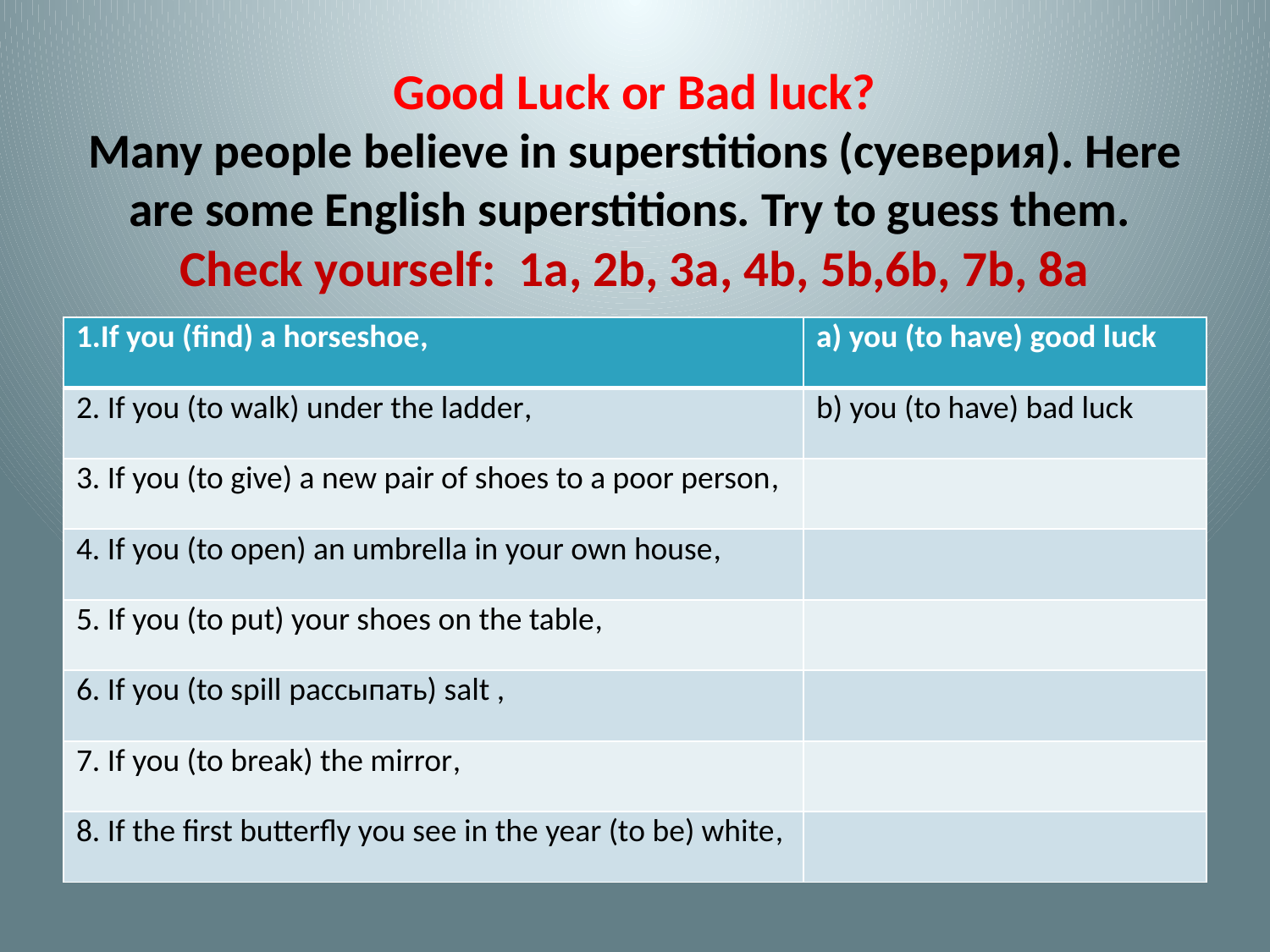

# Good Luck or Bad luck? Many people believe in superstitions (суеверия). Here are some English superstitions. Try to guess them. Check yourself:  1a, 2b, 3a, 4b, 5b,6b, 7b, 8a
| 1.If you (find) a horseshoe, | a) you (to have) good luck |
| --- | --- |
| 2. If you (to walk) under the ladder, | b) you (to have) bad luck |
| 3. If you (to give) a new pair of shoes to a poor person, |  |
| 4. If you (to open) an umbrella in your own house, |  |
| 5. If you (to put) your shoes on the table, |  |
| 6. If you (to spill рассыпать) salt , |  |
| 7. If you (to break) the mirror, |  |
| 8. If the first butterfly you see in the year (to be) white, |  |